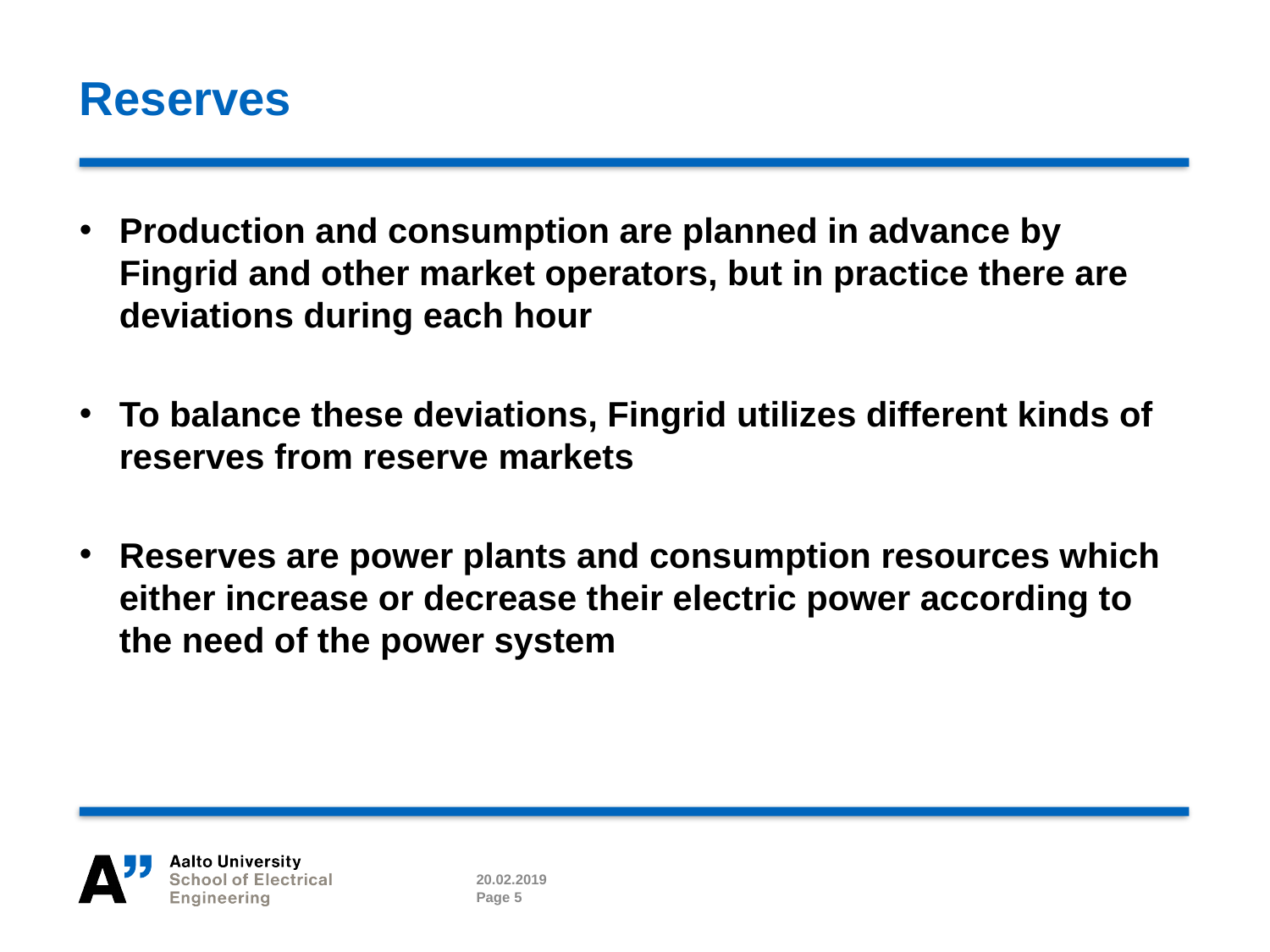

# Reserves
Production and consumption are planned in advance by Fingrid and other market operators, but in practice there are deviations during each hour

To balance these deviations, Fingrid utilizes different kinds of reserves from reserve markets

Reserves are power plants and consumption resources which either increase or decrease their electric power according to the need of the power system

20.02.2019
Page 5